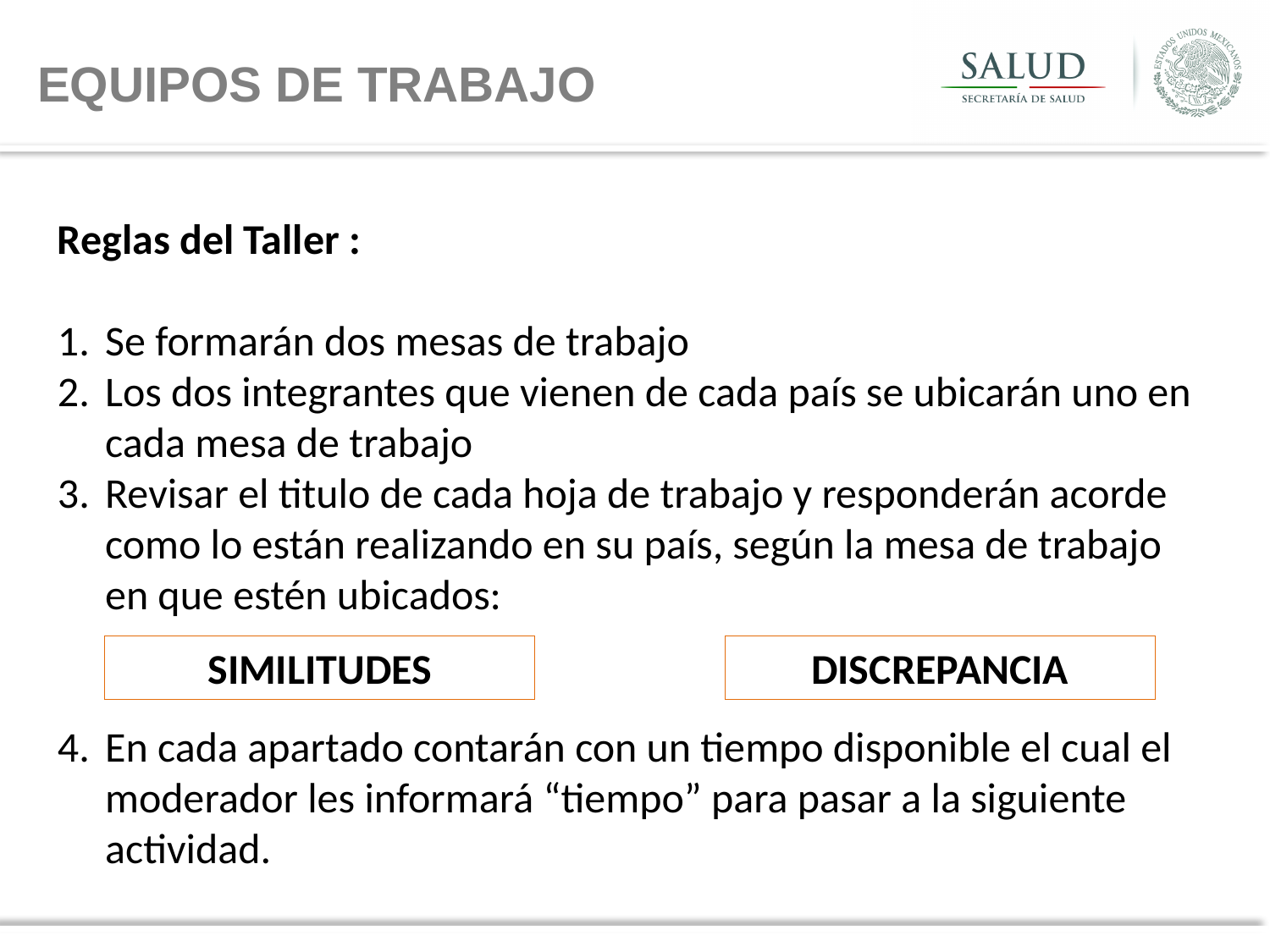

EQUIPOS DE TRABAJO
Reglas del Taller :

Se formarán dos mesas de trabajo
Los dos integrantes que vienen de cada país se ubicarán uno en cada mesa de trabajo
Revisar el titulo de cada hoja de trabajo y responderán acorde como lo están realizando en su país, según la mesa de trabajo en que estén ubicados:

En cada apartado contarán con un tiempo disponible el cual el moderador les informará “tiempo” para pasar a la siguiente actividad.
SIMILITUDES
DISCREPANCIA